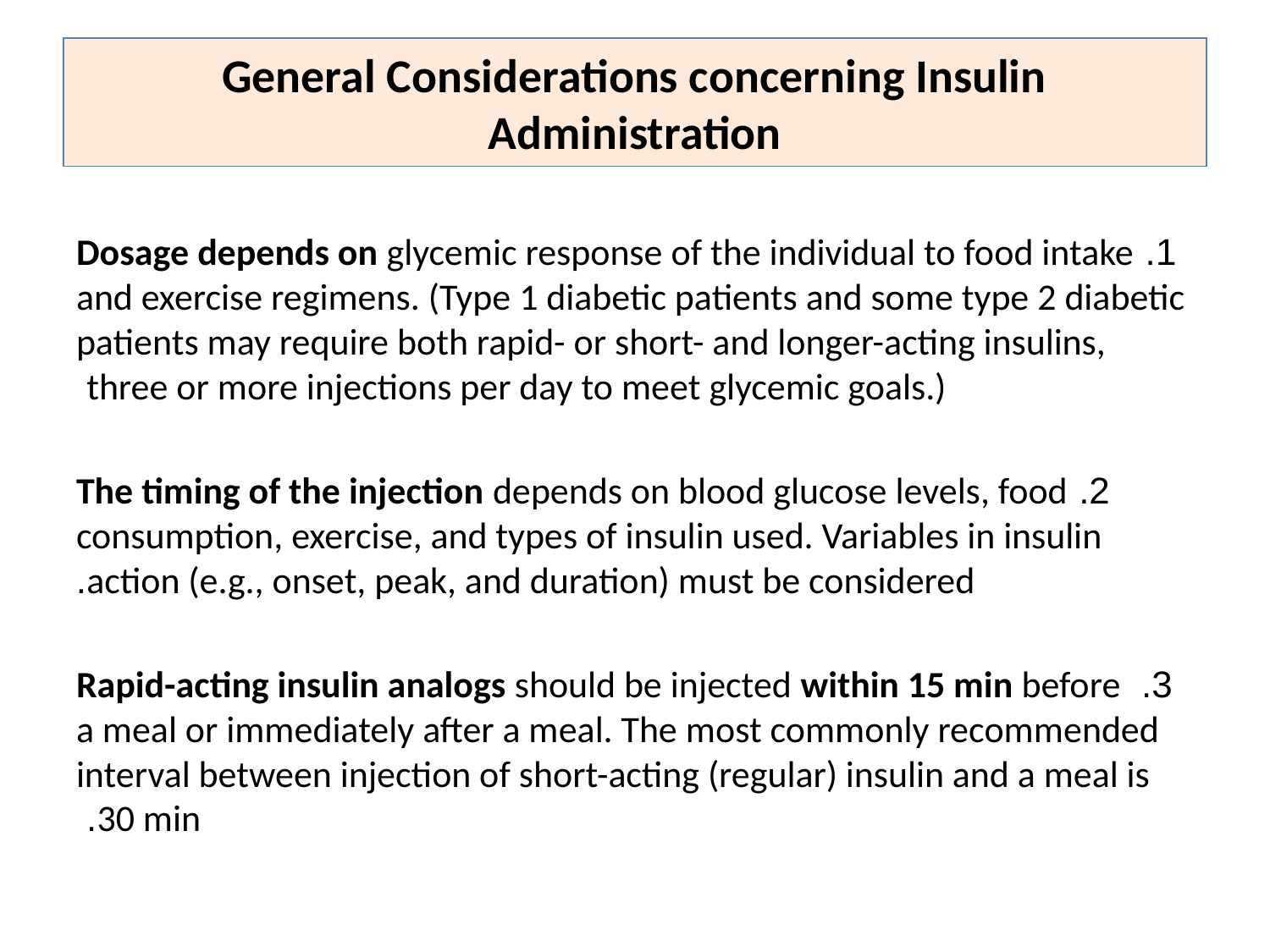

# General Considerations concerning Insulin Administration
1. Dosage depends on glycemic response of the individual to food intake and exercise regimens. (Type 1 diabetic patients and some type 2 diabetic patients may require both rapid- or short- and longer-acting insulins, three or more injections per day to meet glycemic goals.)

2. The timing of the injection depends on blood glucose levels, food consumption, exercise, and types of insulin used. Variables in insulin action (e.g., onset, peak, and duration) must be considered.

3.  Rapid-acting insulin analogs should be injected within 15 min before a meal or immediately after a meal. The most commonly recommended interval between injection of short-acting (regular) insulin and a meal is 30 min.